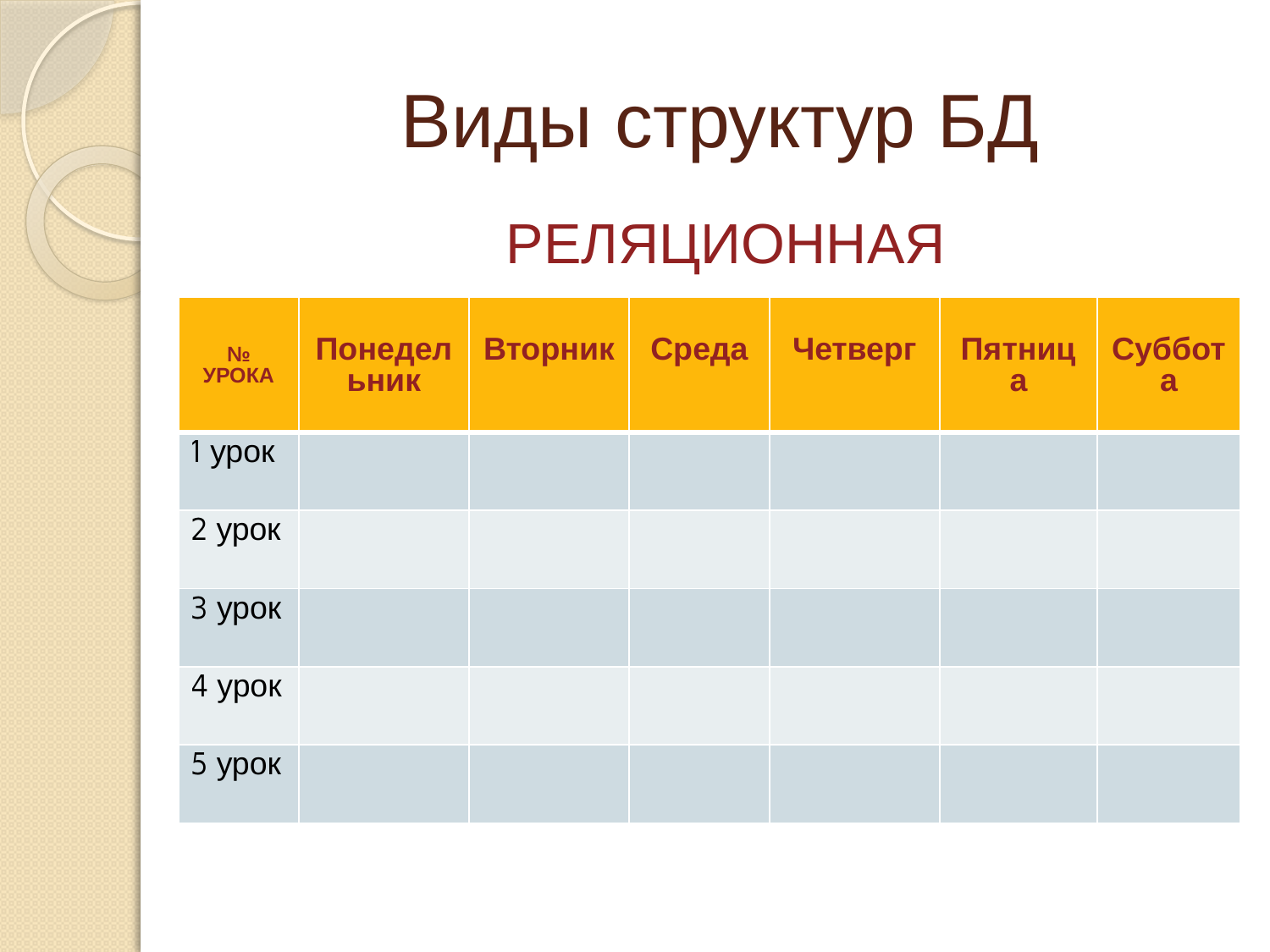

# Виды структур БД
РЕЛЯЦИОННАЯ

| № УРОКА | Понедельник | Вторник | Среда | Четверг | Пятница | Суббота |
| --- | --- | --- | --- | --- | --- | --- |
| 1 урок |  |  |  |  |  |  |
| 2 урок |  |  |  |  |  |  |
| 3 урок |  |  |  |  |  |  |
| 4 урок |  |  |  |  |  |  |
| 5 урок |  |  |  |  |  |  |